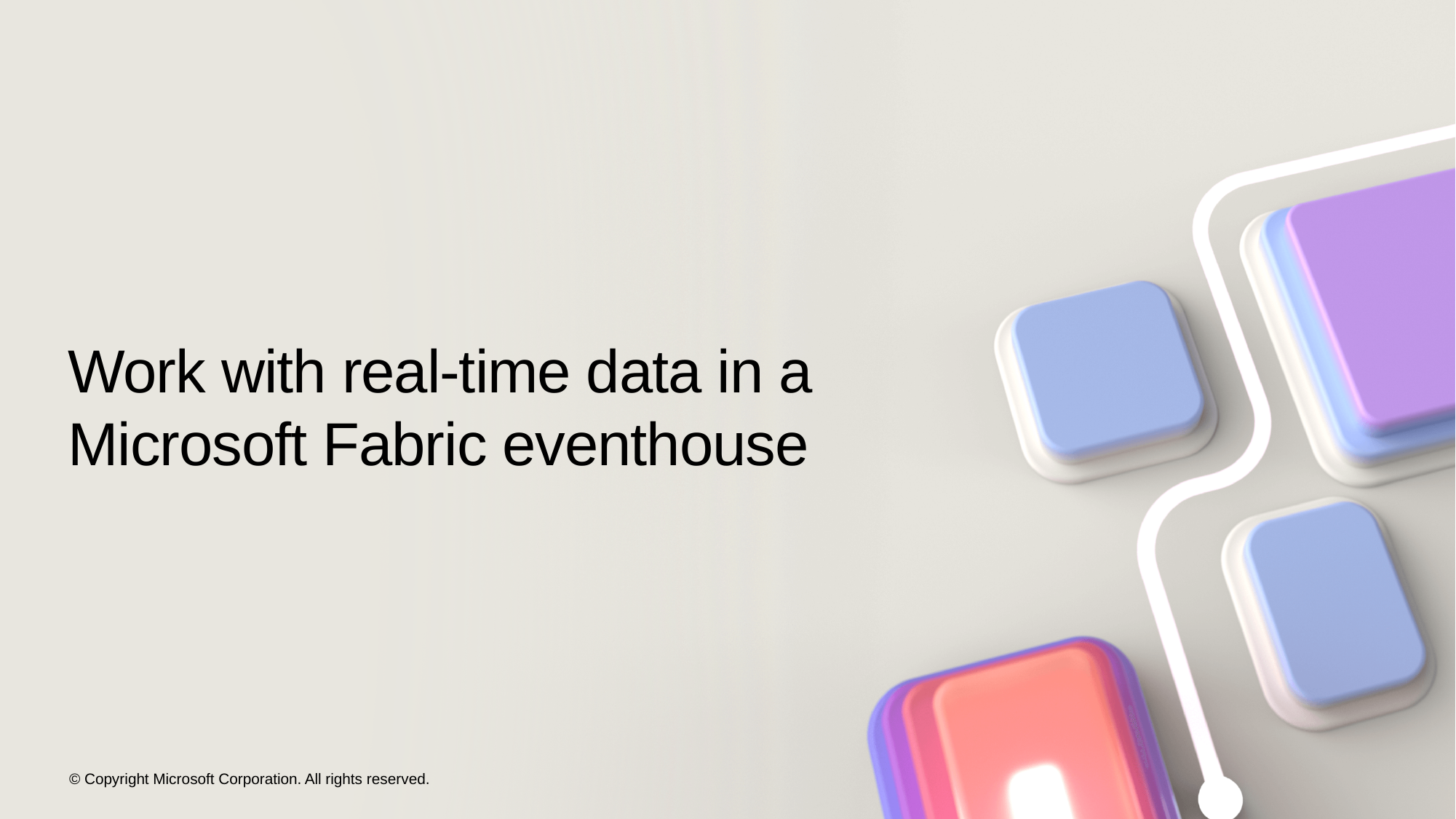

# Work with real-time data in a Microsoft Fabric eventhouse
© Copyright Microsoft Corporation. All rights reserved.